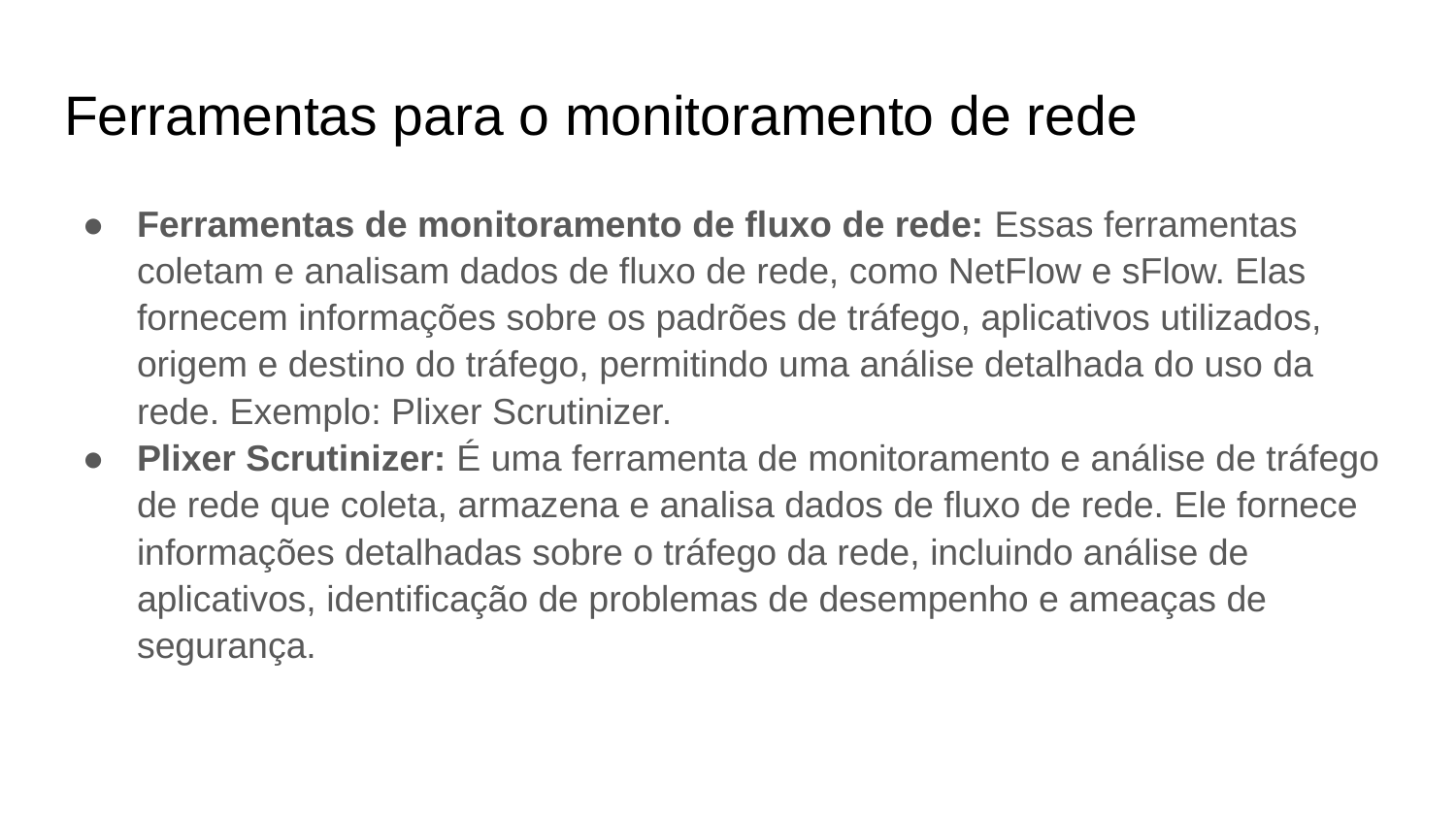

# Ferramentas para o monitoramento de rede
Ferramentas de monitoramento de fluxo de rede: Essas ferramentas coletam e analisam dados de fluxo de rede, como NetFlow e sFlow. Elas fornecem informações sobre os padrões de tráfego, aplicativos utilizados, origem e destino do tráfego, permitindo uma análise detalhada do uso da rede. Exemplo: Plixer Scrutinizer.
Plixer Scrutinizer: É uma ferramenta de monitoramento e análise de tráfego de rede que coleta, armazena e analisa dados de fluxo de rede. Ele fornece informações detalhadas sobre o tráfego da rede, incluindo análise de aplicativos, identificação de problemas de desempenho e ameaças de segurança.